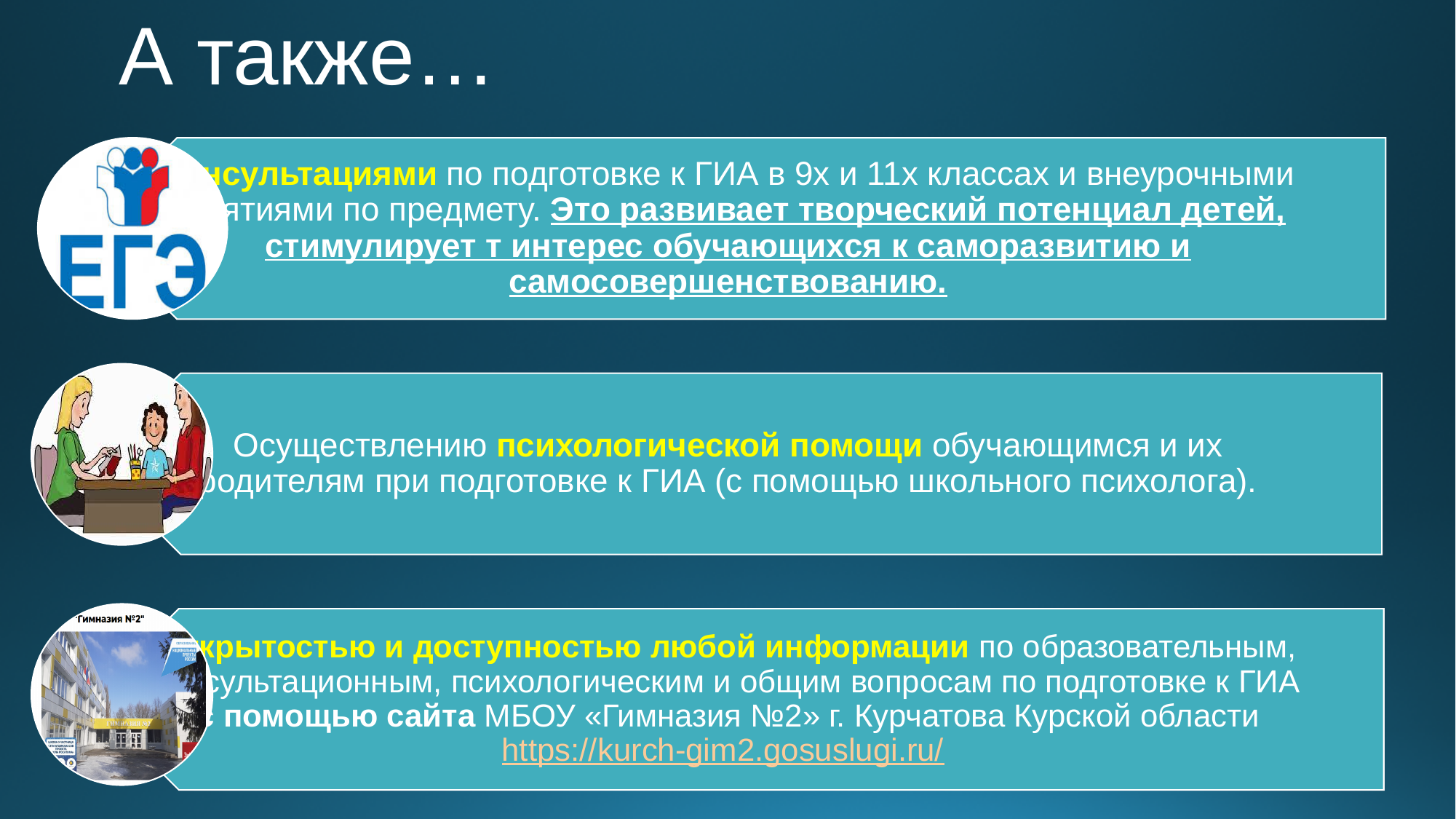

# А также…
Консультациями по подготовке к ГИА в 9х и 11х классах и внеурочными занятиями по предмету. Это развивает творческий потенциал детей, стимулирует т интерес обучающихся к саморазвитию и самосовершенствованию.
Осуществлению психологической помощи обучающимся и их родителям при подготовке к ГИА (с помощью школьного психолога).
Открытостью и доступностью любой информации по образовательным, консультационным, психологическим и общим вопросам по подготовке к ГИА (с помощью сайта МБОУ «Гимназия №2» г. Курчатова Курской области https://kurch-gim2.gosuslugi.ru/